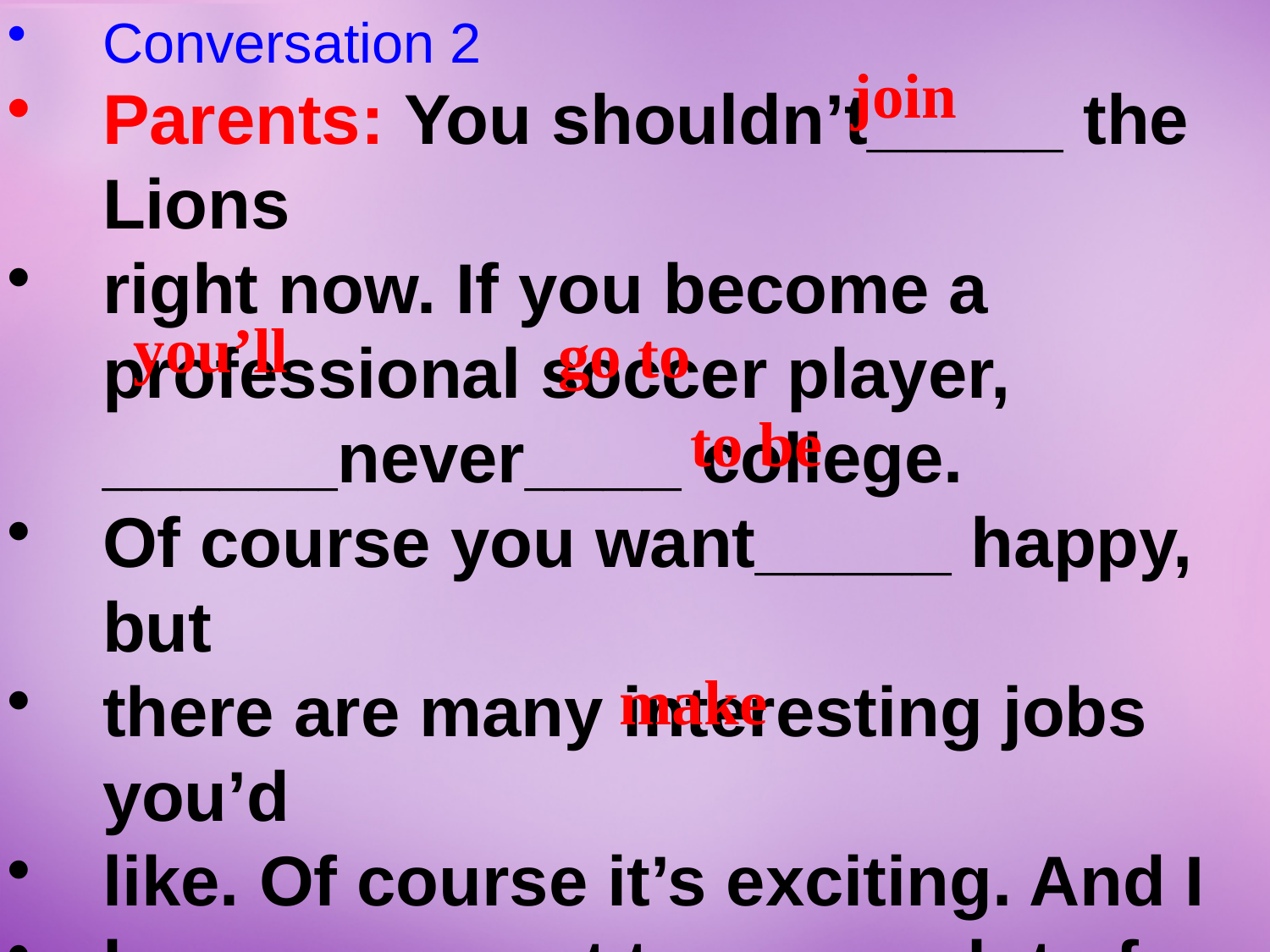

Conversation 2
Parents: You shouldn’t_____ the Lions
right now. If you become a professional soccer player, ______never____ college.
Of course you want_____ happy, but
there are many interesting jobs you’d
like. Of course it’s exciting. And I
know you want to_____ a lot of
money. But money isn’t everything, son.
 join
you’ll
go to
to be
make